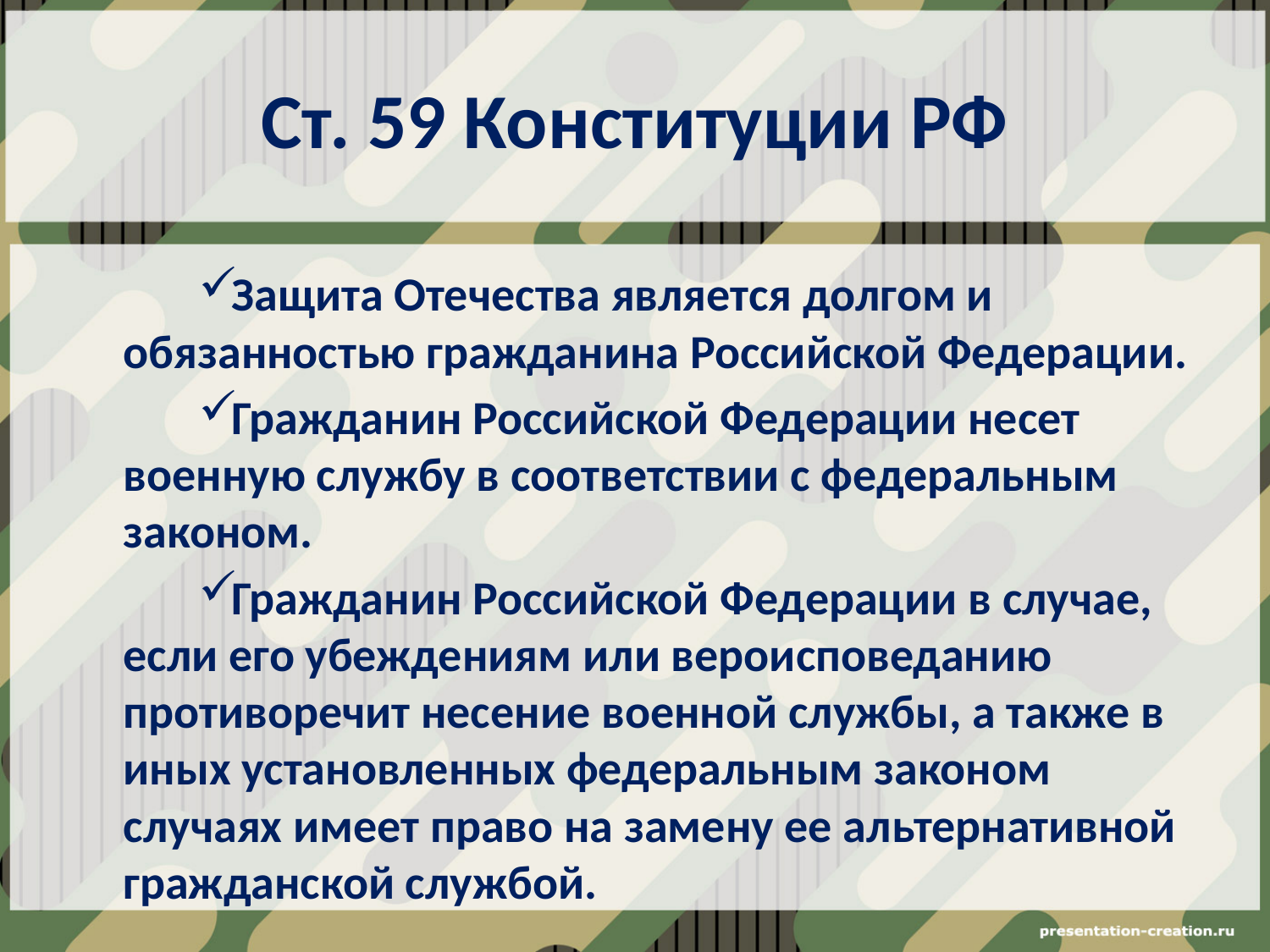

# Ст. 59 Конституции РФ
Защита Отечества является долгом и обязанностью гражданина Российской Федерации.
Гражданин Российской Федерации несет военную службу в соответствии с федеральным законом.
Гражданин Российской Федерации в случае, если его убеждениям или вероисповеданию противоречит несение военной службы, а также в иных установленных федеральным законом случаях имеет право на замену ее альтернативной гражданской службой.